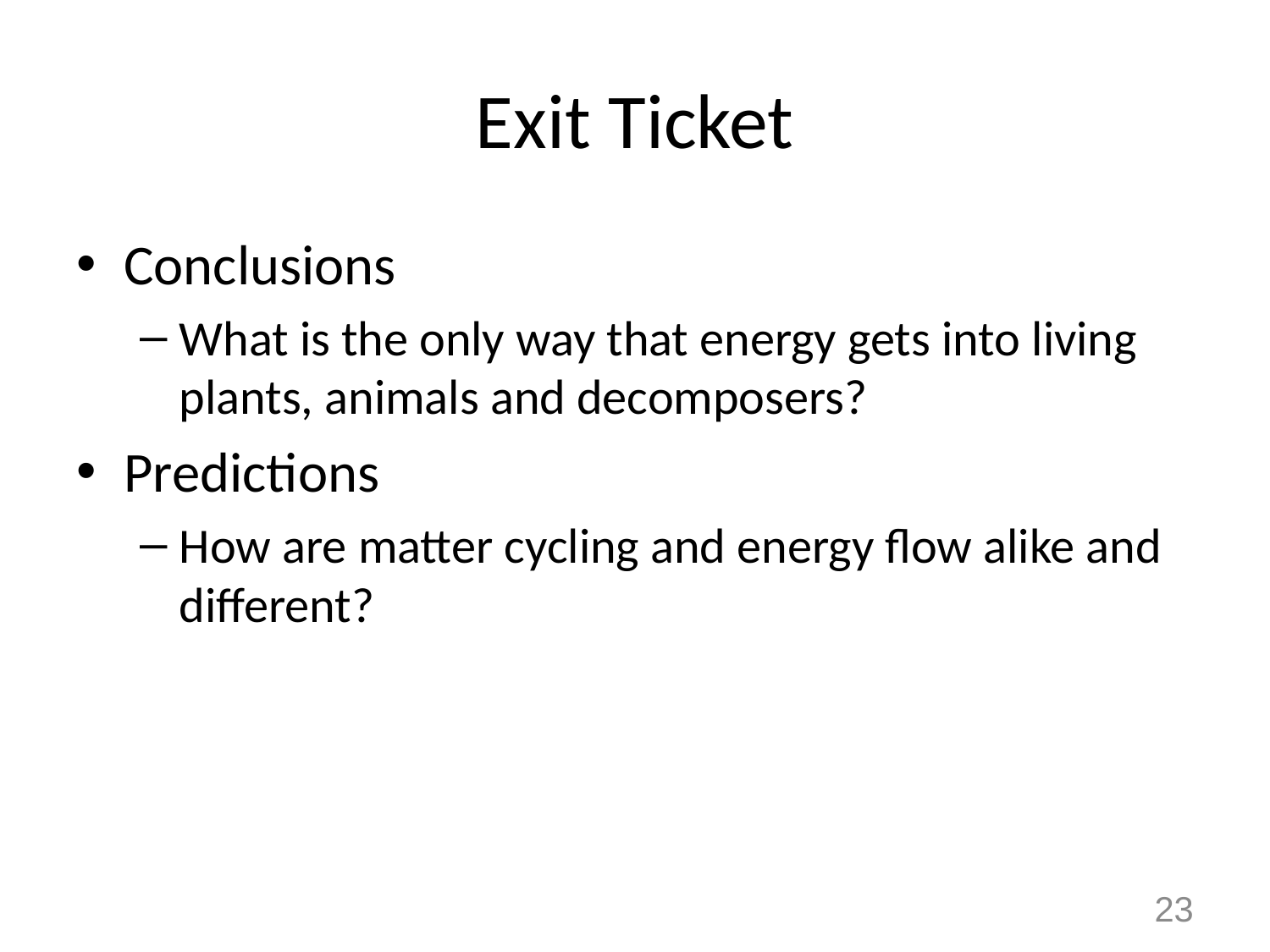

# Exit Ticket
Conclusions
What is the only way that energy gets into living plants, animals and decomposers?
Predictions
How are matter cycling and energy flow alike and different?
23